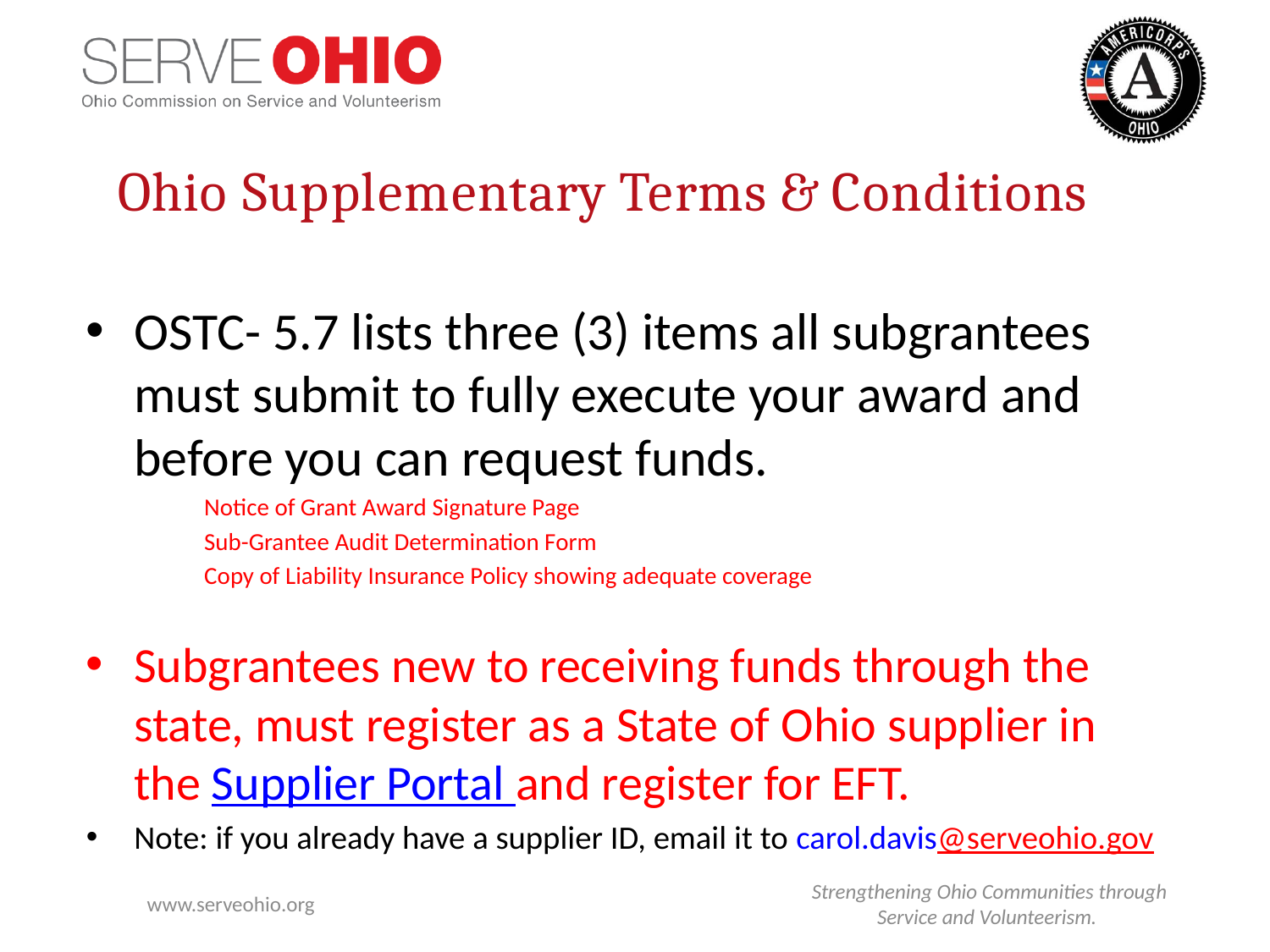

Ohio Supplementary Terms & Conditions
OSTC- 5.7 lists three (3) items all subgrantees must submit to fully execute your award and before you can request funds.
	Notice of Grant Award Signature Page
	Sub-Grantee Audit Determination Form
	Copy of Liability Insurance Policy showing adequate coverage

Subgrantees new to receiving funds through the state, must register as a State of Ohio supplier in the Supplier Portal and register for EFT.
Note: if you already have a supplier ID, email it to carol.davis@serveohio.gov

www.serveohio.org
Strengthening Ohio Communities through Service and Volunteerism.